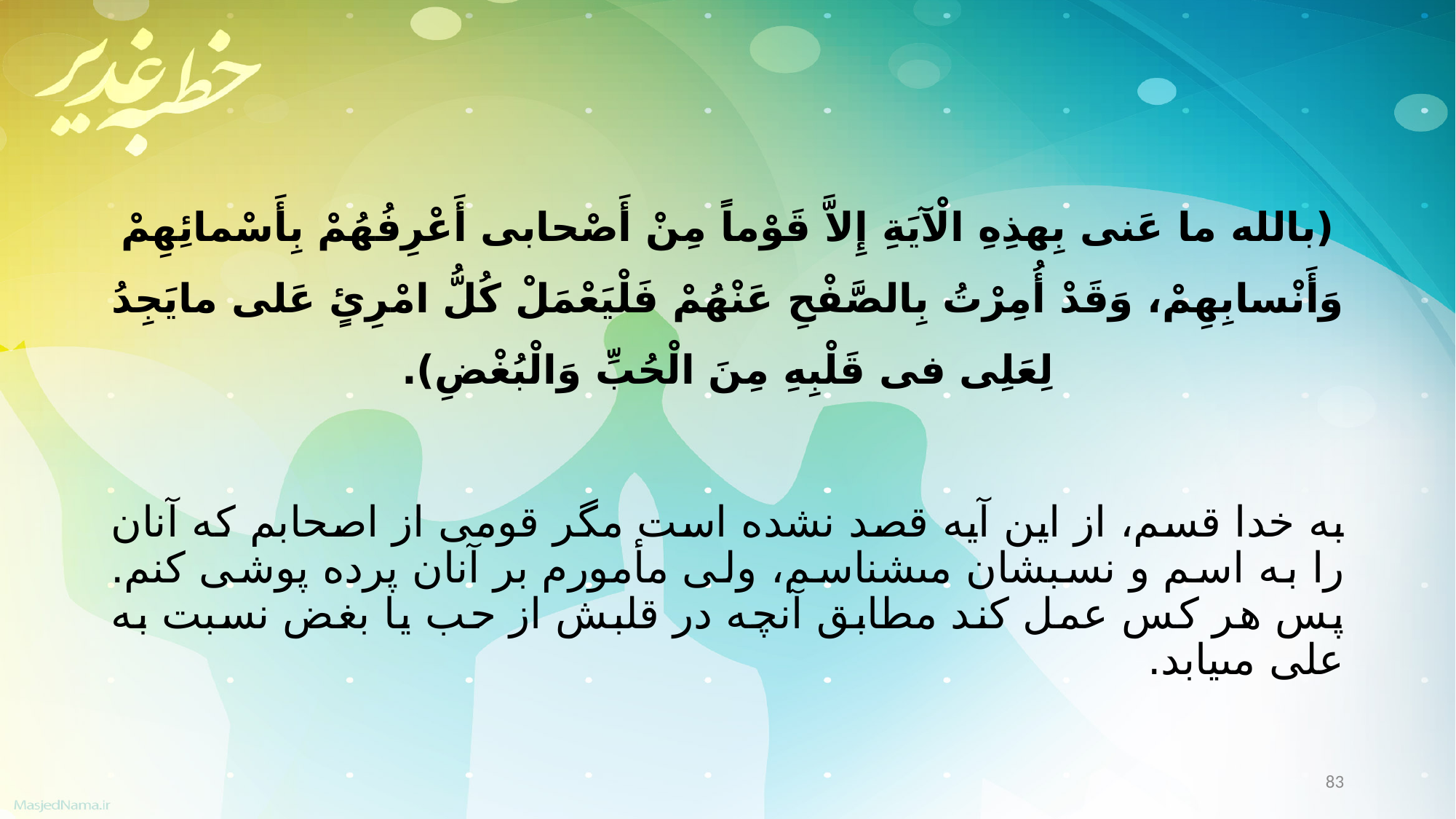

(بالله ما عَنی بِهذِهِ الْآیَةِ إِلاَّ قَوْماً مِنْ أَصْحابی أَعْرِفُهُمْ بِأَسْمائِهِمْ وَأَنْسابِهِمْ، وَقَدْ أُمِرْتُ بِالصَّفْحِ عَنْهُمْ فَلْیَعْمَلْ کُلُّ امْرِئٍ عَلی مایَجِدُ لِعَلِی فی قَلْبِهِ مِنَ الْحُبِّ وَالْبُغْضِ).
به خدا قسم، از این آیه قصد نشده است مگر قومى از اصحابم که آنان را به اسم و نسبشان مى‏شناسم، ولى مأمورم بر آنان پرده پوشى کنم. پس هر کس عمل کند مطابق آنچه در قلبش از حب یا بغض نسبت به على مى‏یابد.
83